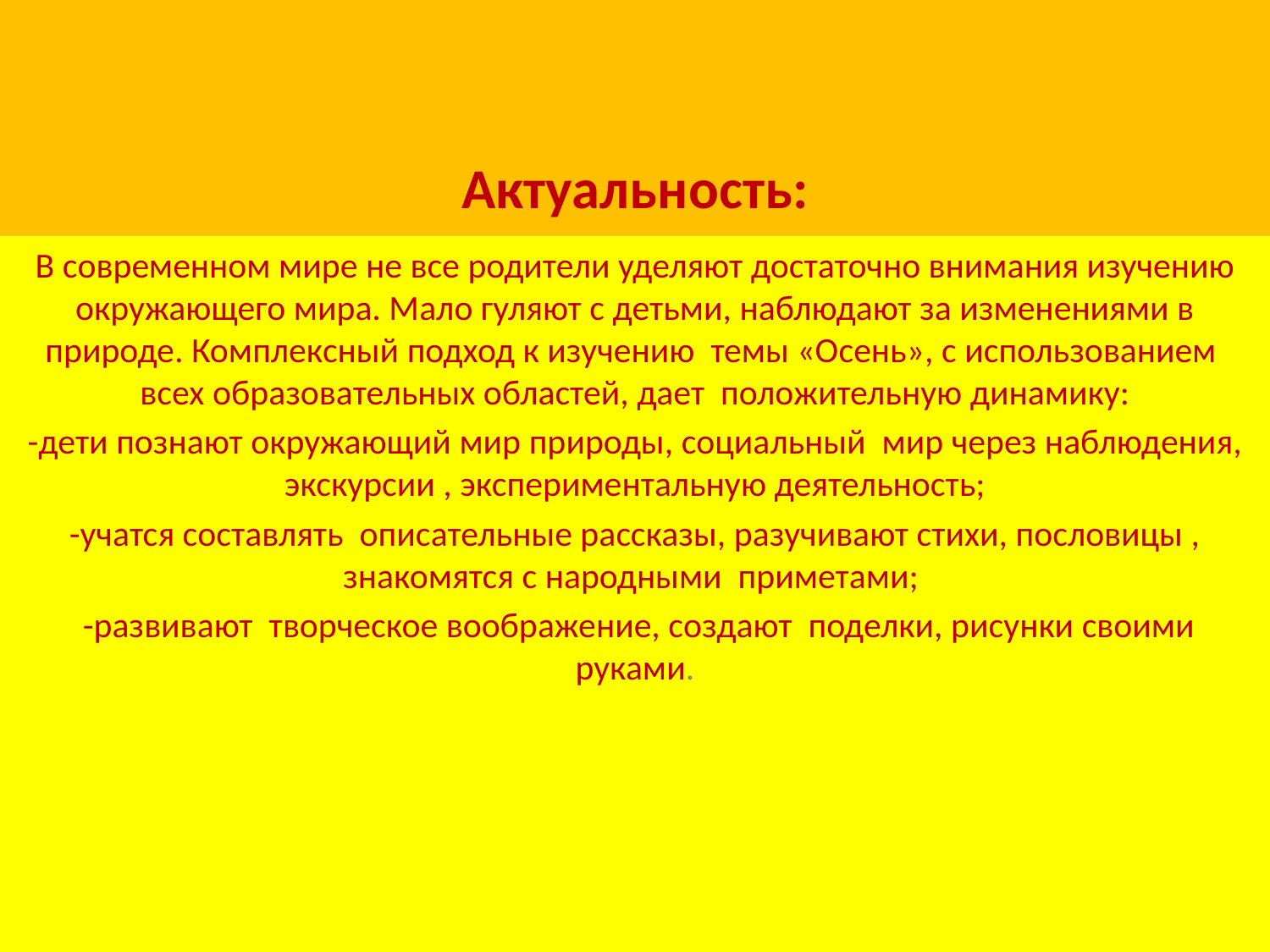

# Актуальность:
В современном мире не все родители уделяют достаточно внимания изучению окружающего мира. Мало гуляют с детьми, наблюдают за изменениями в природе. Комплексный подход к изучению  темы «Осень», с использованием  всех образовательных областей, дает  положительную динамику:
-дети познают окружающий мир природы, социальный  мир через наблюдения, экскурсии , экспериментальную деятельность;
-учатся составлять  описательные рассказы, разучивают стихи, пословицы , знакомятся с народными  приметами;
 -развивают  творческое воображение, создают  поделки, рисунки своими руками.